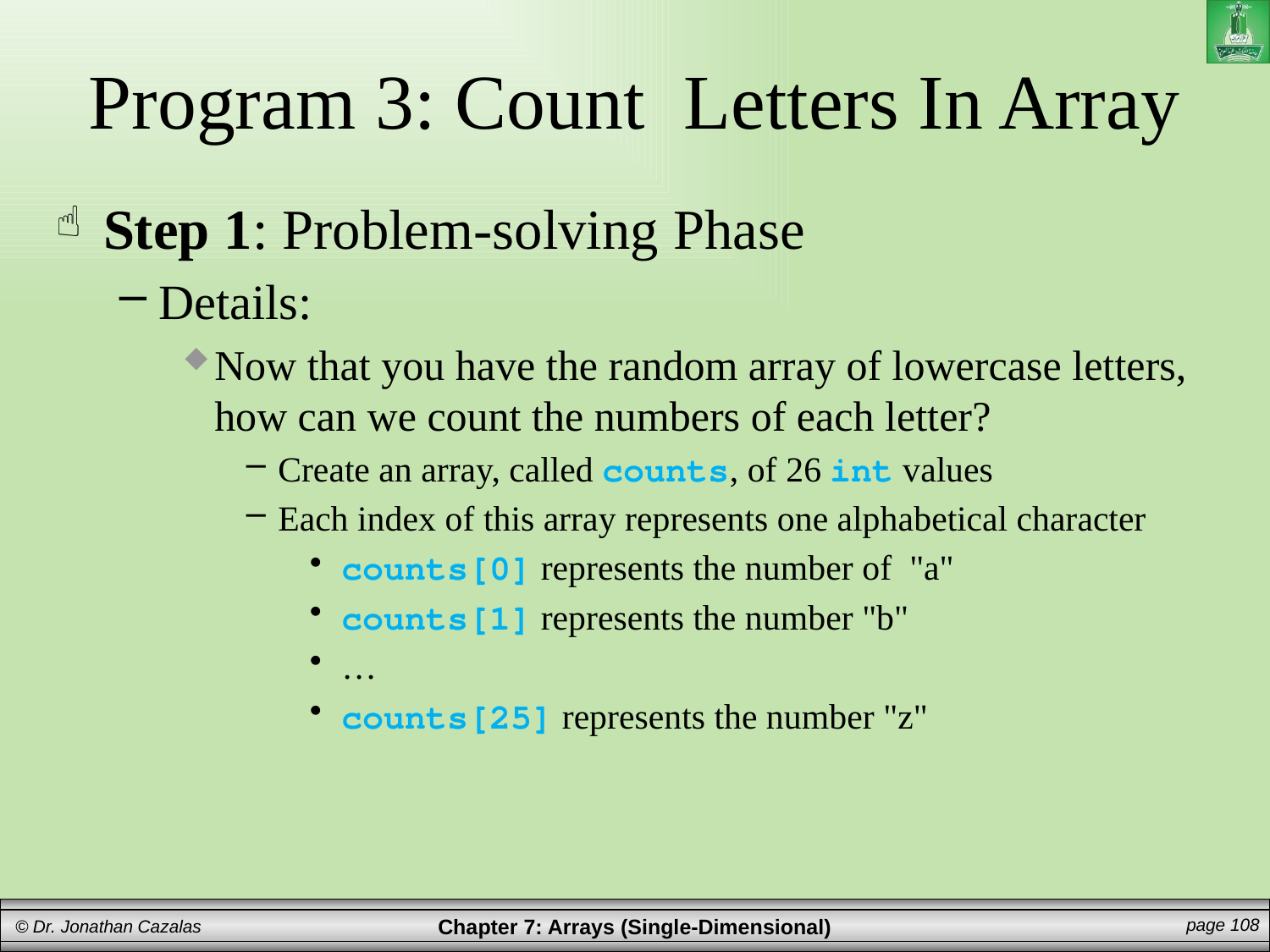

# Program 3: Count  Letters In Array
Step 1: Problem-solving Phase
Details:
Now that you have the random array of lowercase letters, how can we count the numbers of each letter?
Create an array, called counts, of 26 int values
Each index of this array represents one alphabetical character
counts[0] represents the number of  "a"
counts[1] represents the number "b"
…
counts[25] represents the number "z"